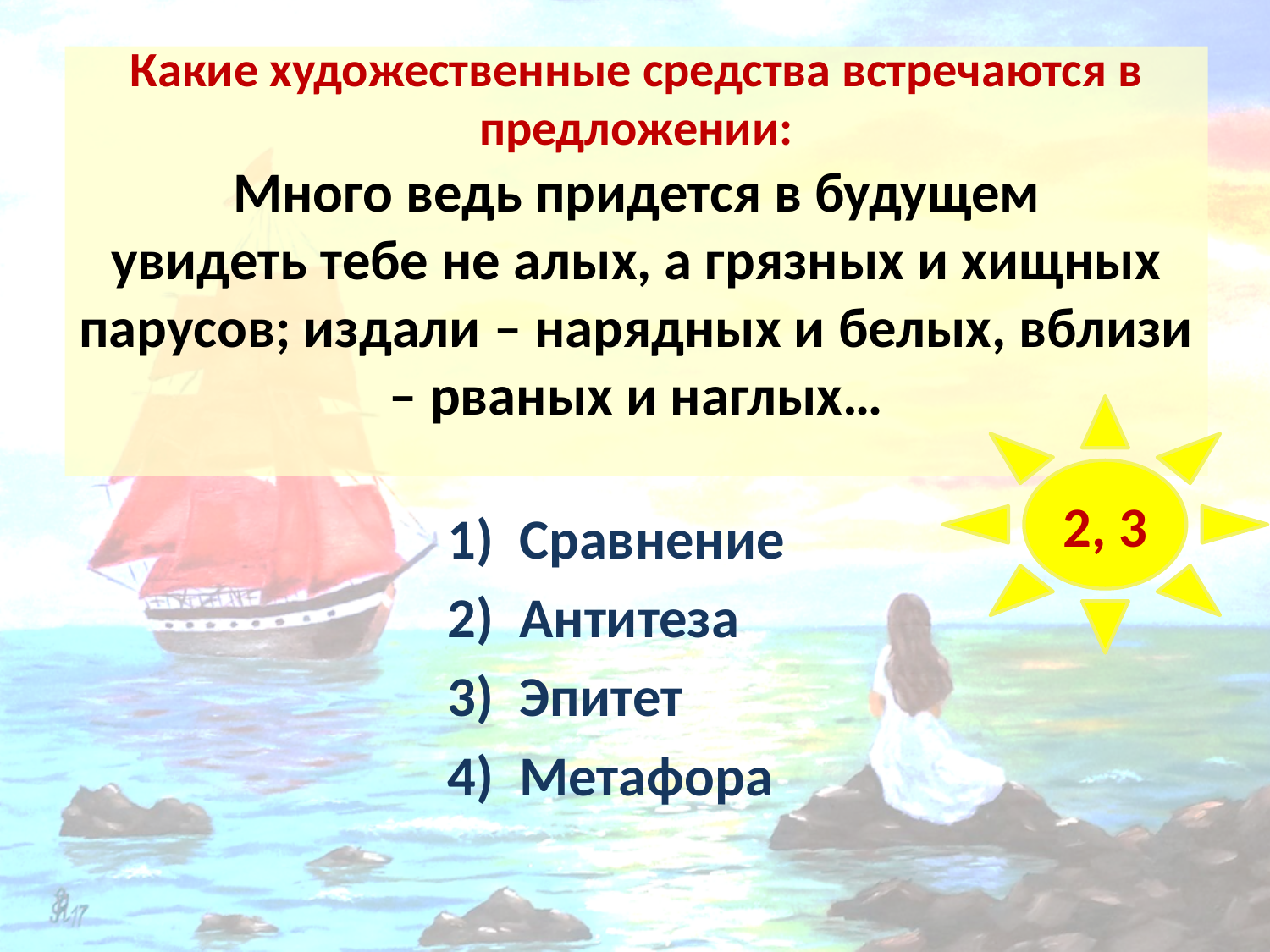

# Какие художественные средства встречаются в предложении: Много ведь придется в будущем увидеть тебе не алых, а грязных и хищных парусов; издали – нарядных и белых, вблизи – рваных и наглых…
2, 3
Сравнение
Антитеза
Эпитет
Метафора